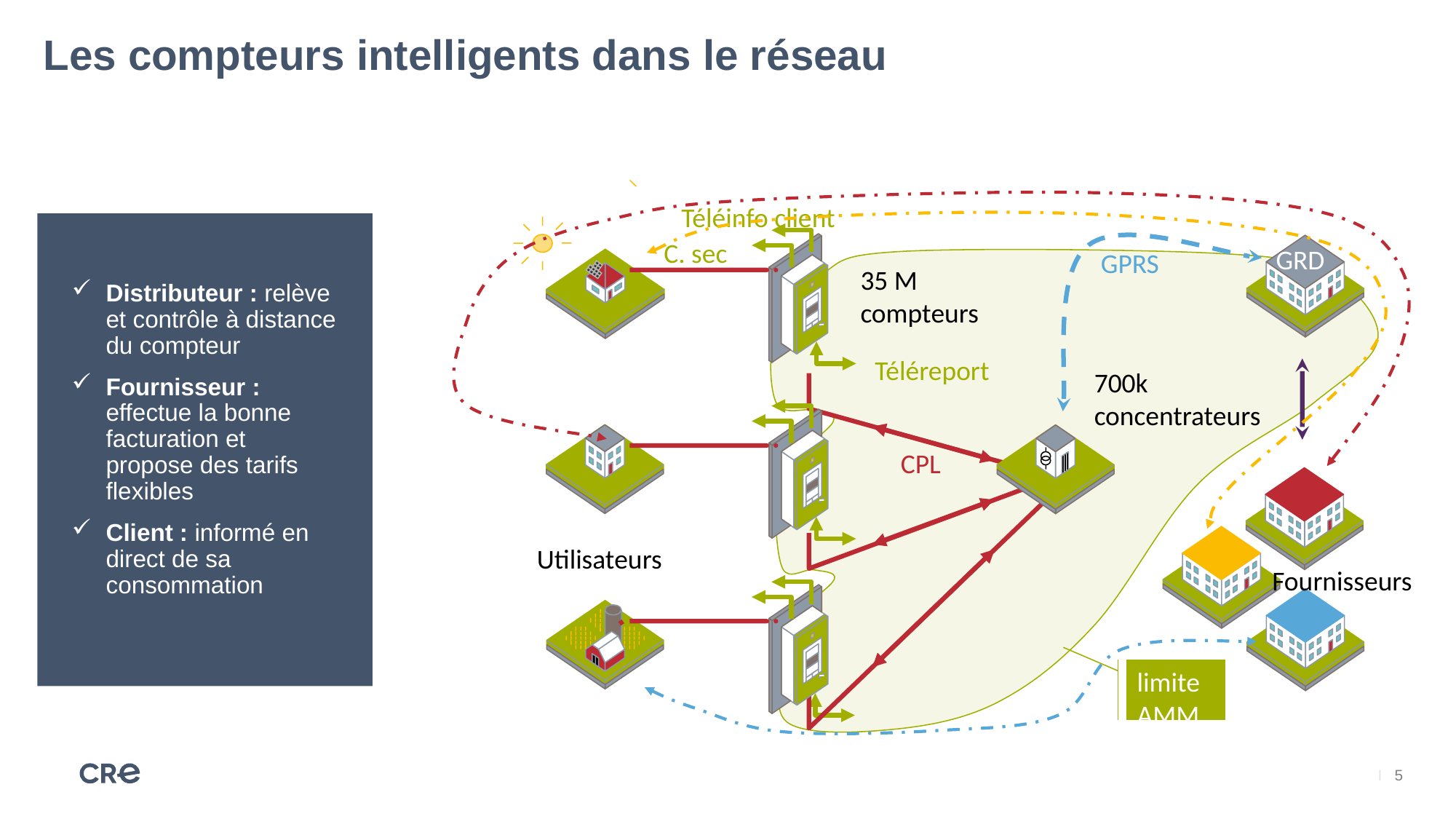

Les compteurs intelligents dans le réseau

Téléinfo client

C. sec

GRD
GPRS

35 M compteurs

Téléreport

700k concentrateurs

CPL

Utilisateurs
Fournisseurs

limite AMM

Distributeur : relève et contrôle à distance du compteur
Fournisseur : effectue la bonne facturation et propose des tarifs flexibles
Client : informé en direct de sa consommation

I   5